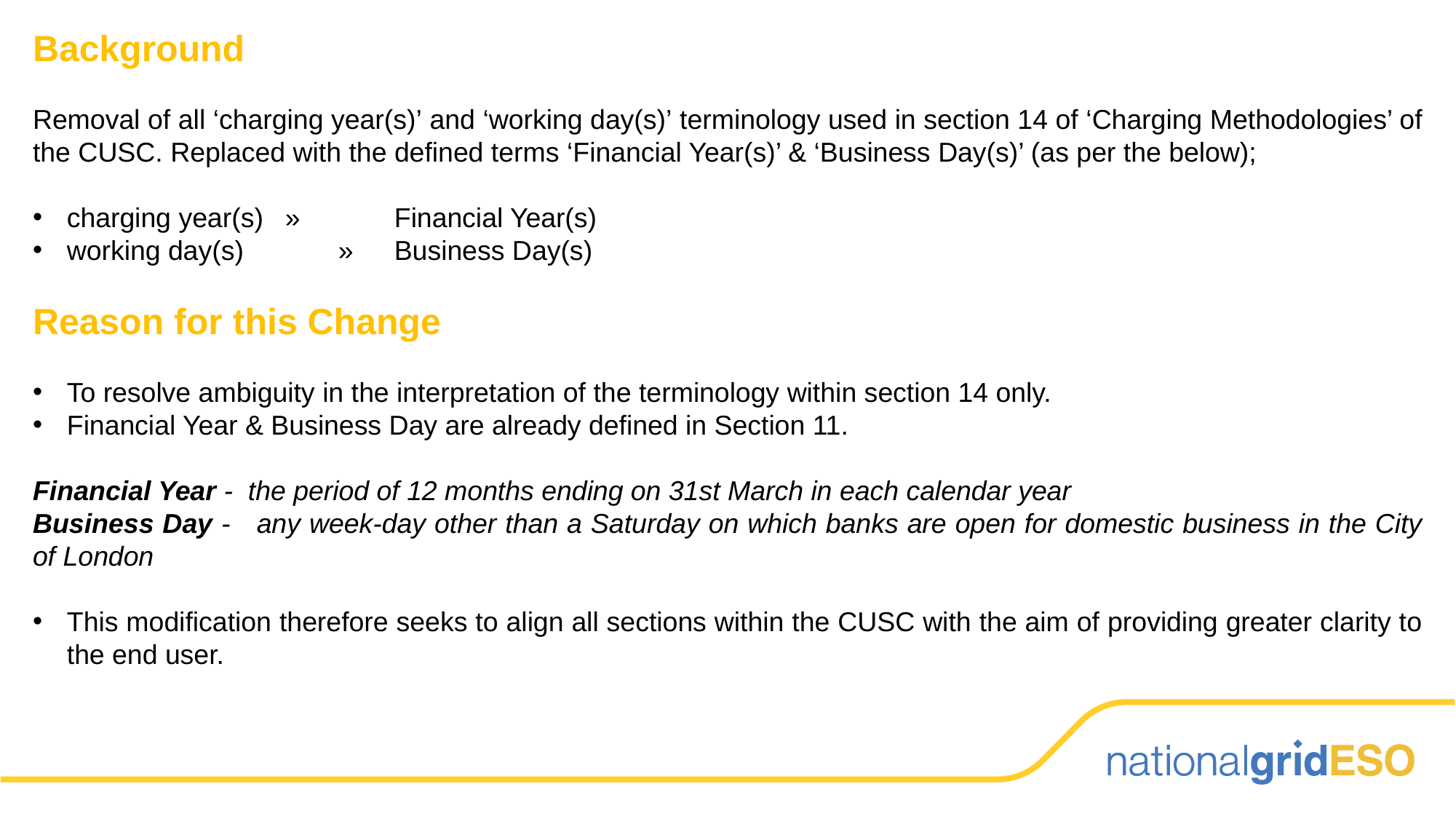

Background

Removal of all ‘charging year(s)’ and ‘working day(s)’ terminology used in section 14 of ‘Charging Methodologies’ of the CUSC. Replaced with the defined terms ‘Financial Year(s)’ & ‘Business Day(s)’ (as per the below);

charging year(s)	» 	Financial Year(s)
working day(s)	       » 	Business Day(s)

Reason for this Change

To resolve ambiguity in the interpretation of the terminology within section 14 only.
Financial Year & Business Day are already defined in Section 11.

Financial Year -  the period of 12 months ending on 31st March in each calendar year
Business Day -   any week-day other than a Saturday on which banks are open for domestic business in the City of London

This modification therefore seeks to align all sections within the CUSC with the aim of providing greater clarity to the end user.